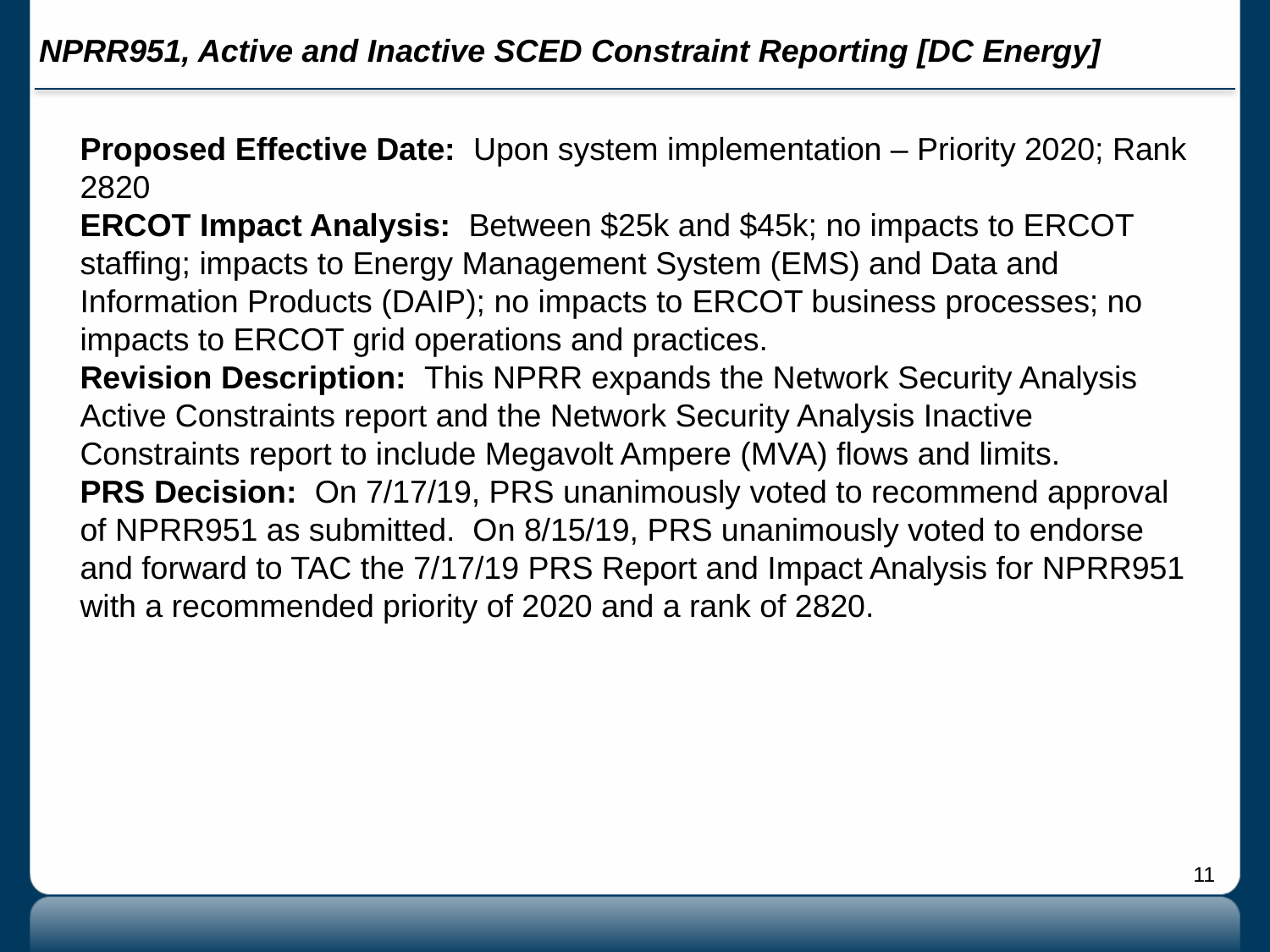

# NPRR951, Active and Inactive SCED Constraint Reporting [DC Energy]
Proposed Effective Date:  Upon system implementation – Priority 2020; Rank 2820
ERCOT Impact Analysis:  Between $25k and $45k; no impacts to ERCOT staffing; impacts to Energy Management System (EMS) and Data and Information Products (DAIP); no impacts to ERCOT business processes; no impacts to ERCOT grid operations and practices.
Revision Description:  This NPRR expands the Network Security Analysis Active Constraints report and the Network Security Analysis Inactive Constraints report to include Megavolt Ampere (MVA) flows and limits.
PRS Decision:  On 7/17/19, PRS unanimously voted to recommend approval of NPRR951 as submitted.  On 8/15/19, PRS unanimously voted to endorse and forward to TAC the 7/17/19 PRS Report and Impact Analysis for NPRR951 with a recommended priority of 2020 and a rank of 2820.